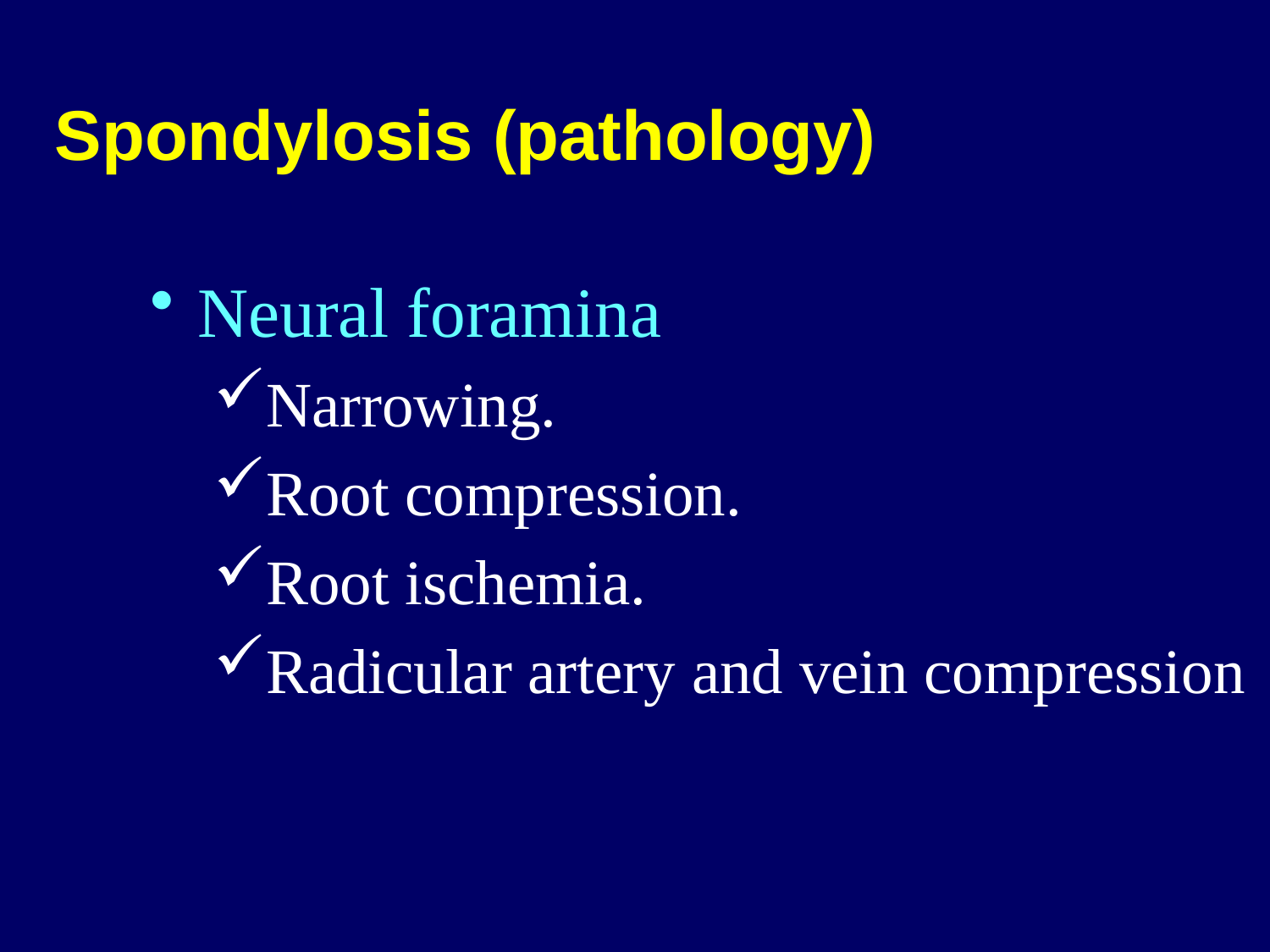

Spondylosis (pathology)
Neural foramina
Narrowing.
Root compression.
Root ischemia.
Radicular artery and vein compression